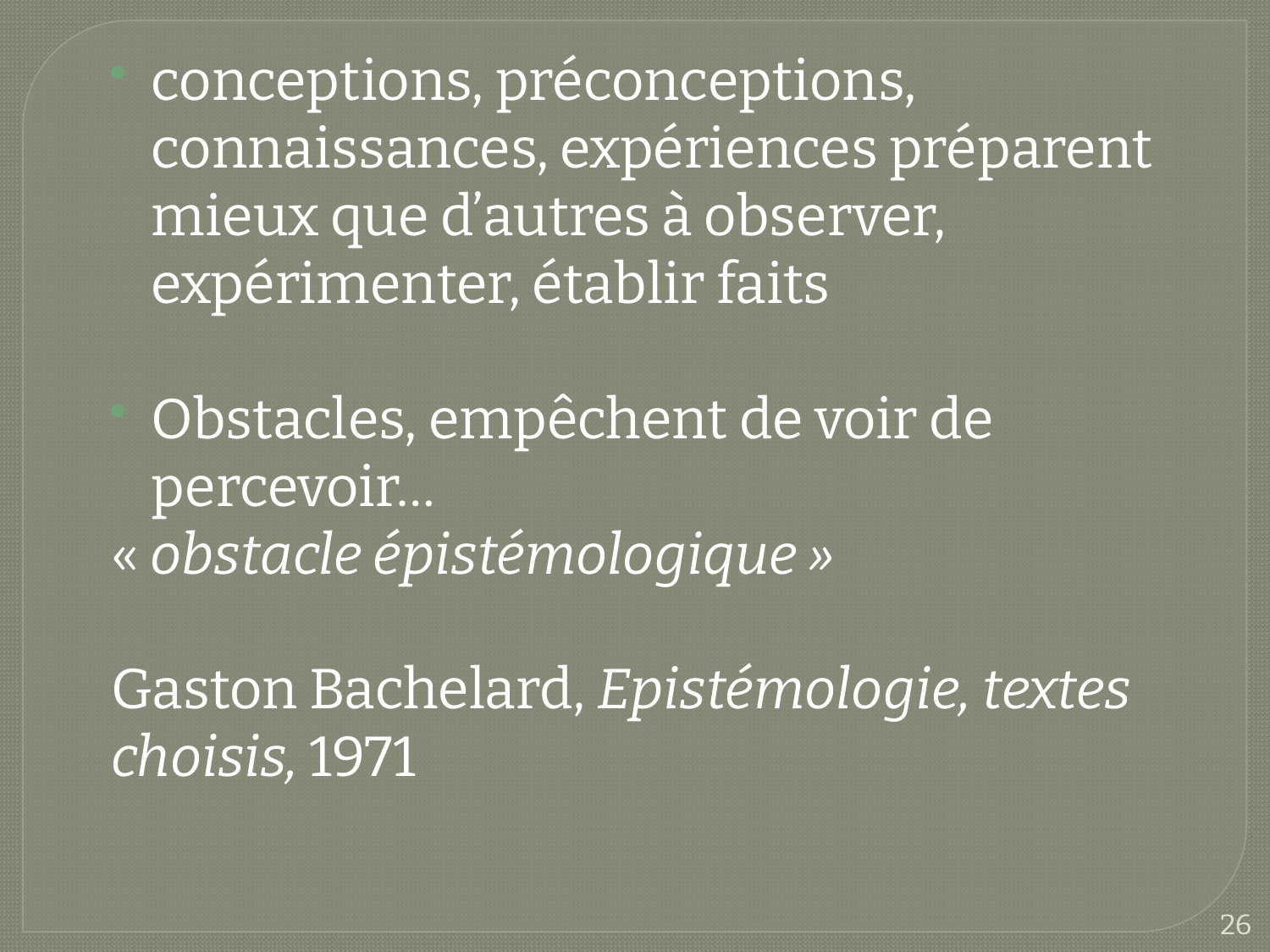

conceptions, préconceptions, connaissances, expériences préparent mieux que d’autres à observer, expérimenter, établir faits

Obstacles, empêchent de voir de percevoir…
« obstacle épistémologique »

Gaston Bachelard, Epistémologie, textes choisis, 1971

26